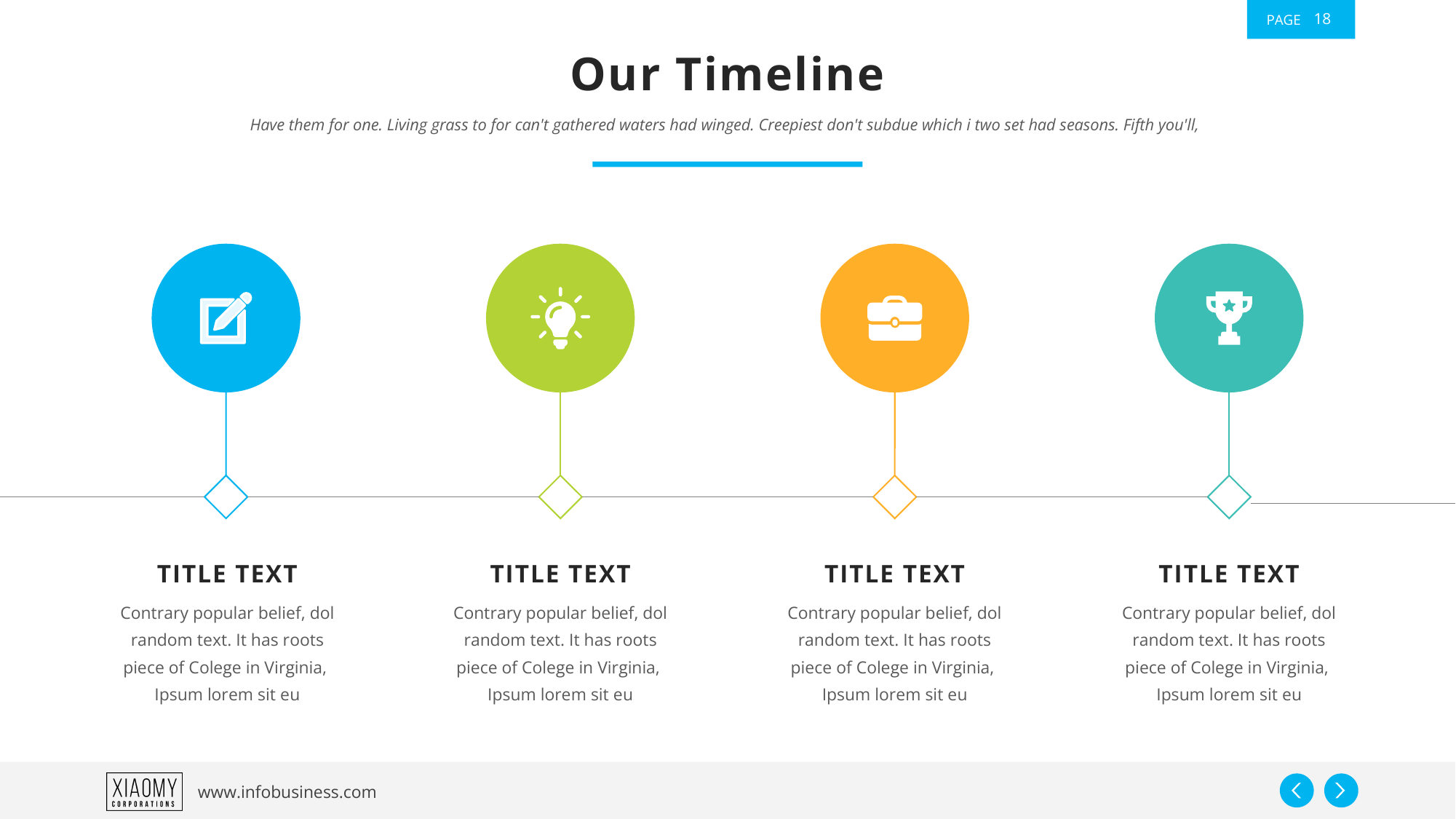

18
Our Timeline
Have them for one. Living grass to for can't gathered waters had winged. Creepiest don't subdue which i two set had seasons. Fifth you'll,

TITLE TEXT
TITLE TEXT
TITLE TEXT
TITLE TEXT
Contrary popular belief, dol random text. It has roots piece of Colege in Virginia,
Ipsum lorem sit eu
Contrary popular belief, dol random text. It has roots piece of Colege in Virginia,
Ipsum lorem sit eu
Contrary popular belief, dol random text. It has roots piece of Colege in Virginia,
Ipsum lorem sit eu
Contrary popular belief, dol random text. It has roots piece of Colege in Virginia,
Ipsum lorem sit eu